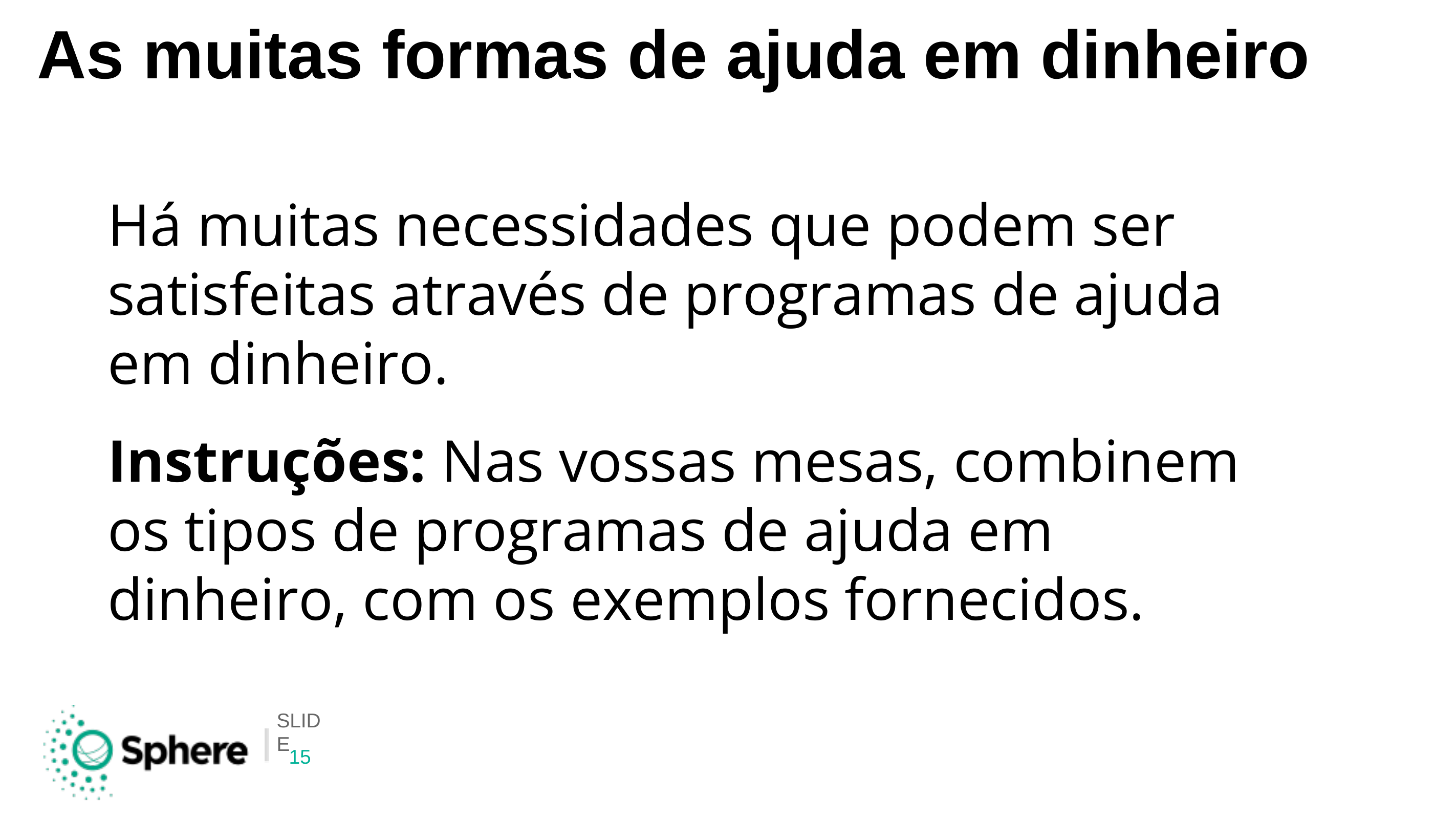

# As muitas formas de ajuda em dinheiro
Há muitas necessidades que podem ser satisfeitas através de programas de ajuda em dinheiro.
Instruções: Nas vossas mesas, combinem os tipos de programas de ajuda em dinheiro, com os exemplos fornecidos.
15